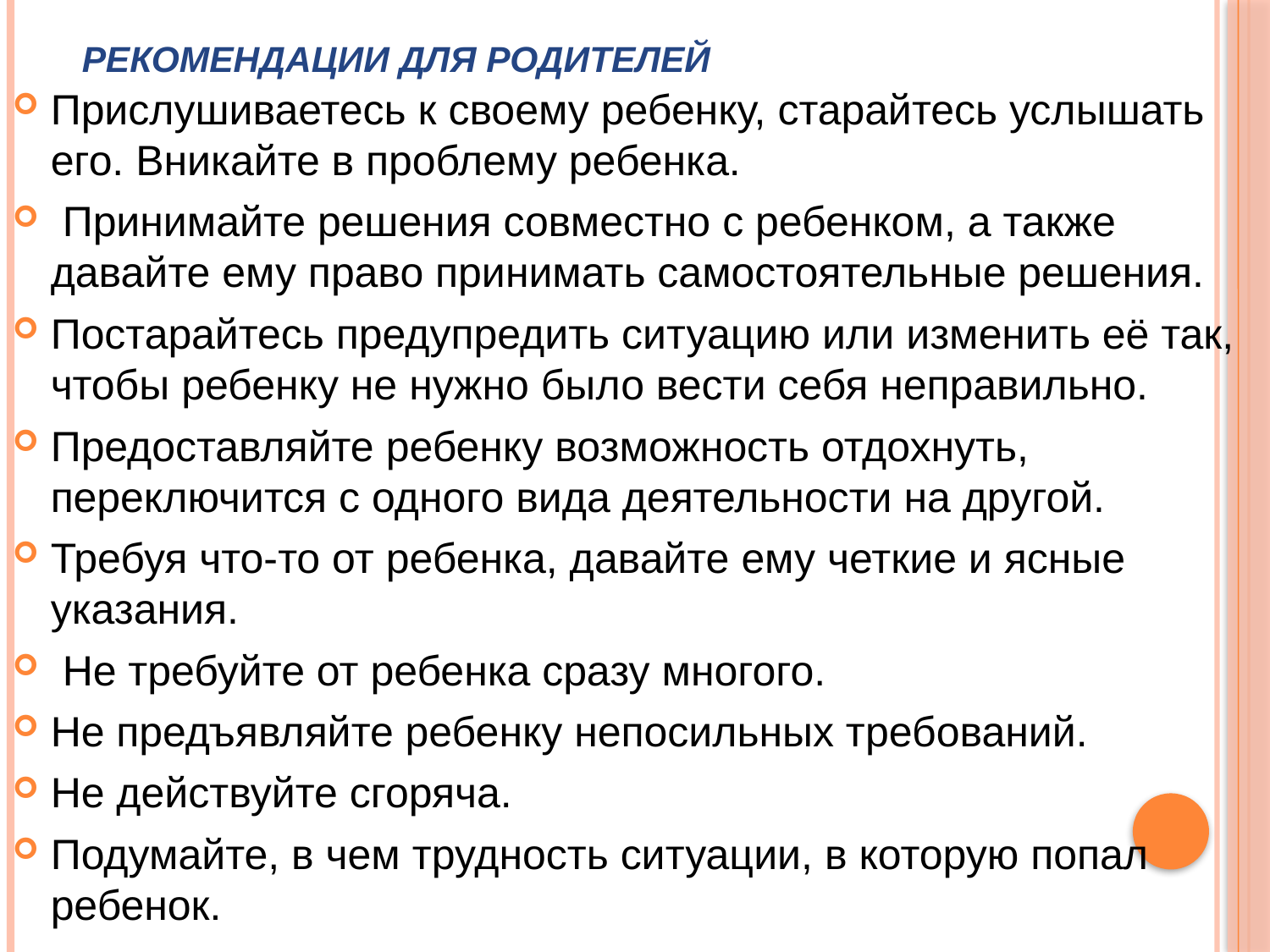

# Рекомендации для родителей
Прислушиваетесь к своему ребенку, старайтесь услышать его. Вникайте в проблему ребенка.
 Принимайте решения совместно с ребенком, а также давайте ему право принимать самостоятельные решения.
Постарайтесь предупредить ситуацию или изменить её так, чтобы ребенку не нужно было вести себя неправильно.
Предоставляйте ребенку возможность отдохнуть, переключится с одного вида деятельности на другой.
Требуя что-то от ребенка, давайте ему четкие и ясные указания.
 Не требуйте от ребенка сразу многого.
Не предъявляйте ребенку непосильных требований.
Не действуйте сгоряча.
Подумайте, в чем трудность ситуации, в которую попал ребенок.